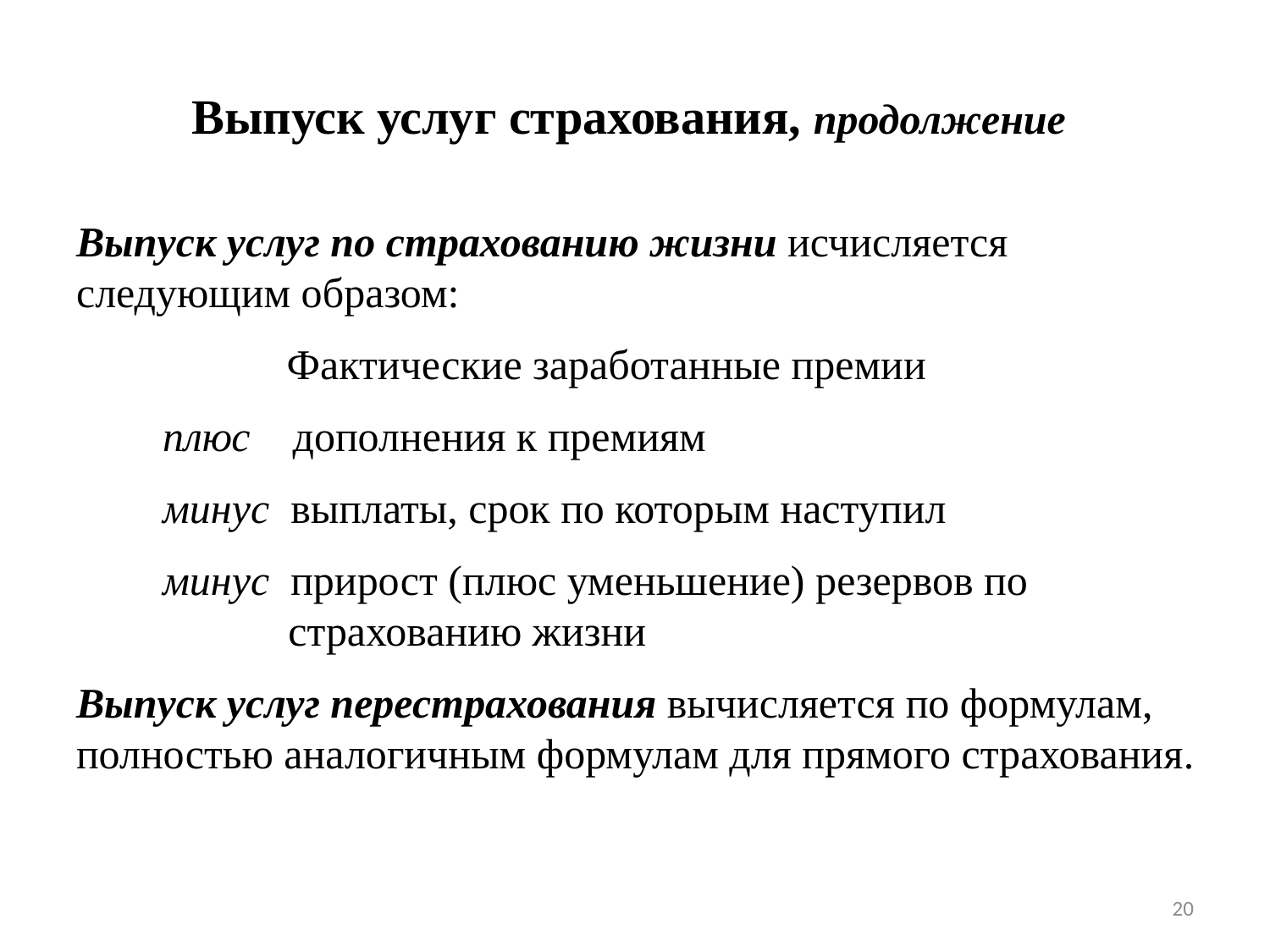

# Выпуск услуг страхования, продолжение
Выпуск услуг по страхованию жизни исчисляется следующим образом:
 Фактические заработанные премии
плюс    дополнения к премиям
минус  выплаты, срок по которым наступил
минус  прирост (плюс уменьшение) резервов по страхованию жизни
Выпуск услуг перестрахования вычисляется по формулам, полностью аналогичным формулам для прямого страхования.
20